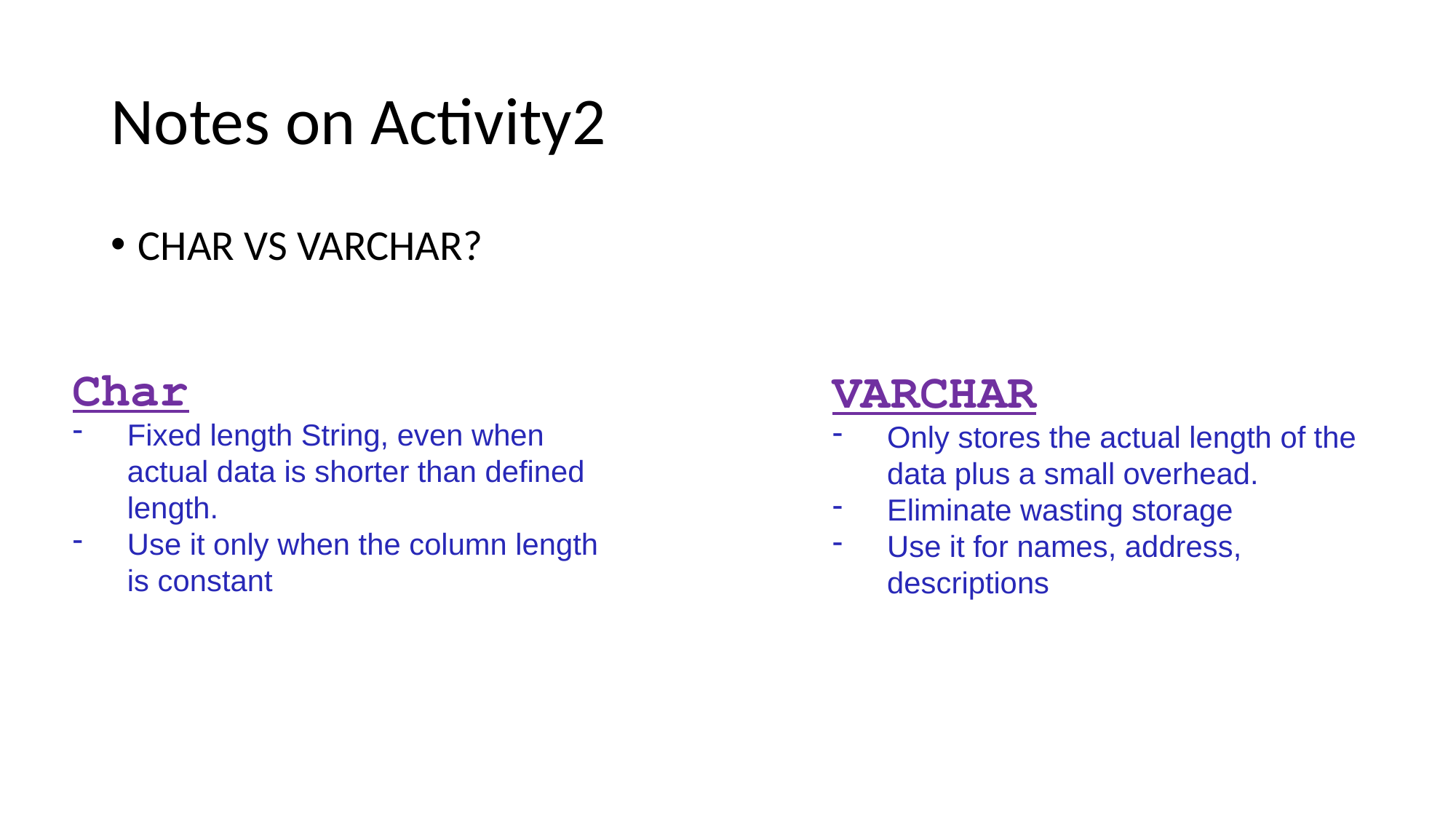

# Notes on Activity2
CHAR VS VARCHAR?
Char
Fixed length String, even when actual data is shorter than defined length.
Use it only when the column length is constant

VARCHAR
Only stores the actual length of the data plus a small overhead.
Eliminate wasting storage
Use it for names, address, descriptions